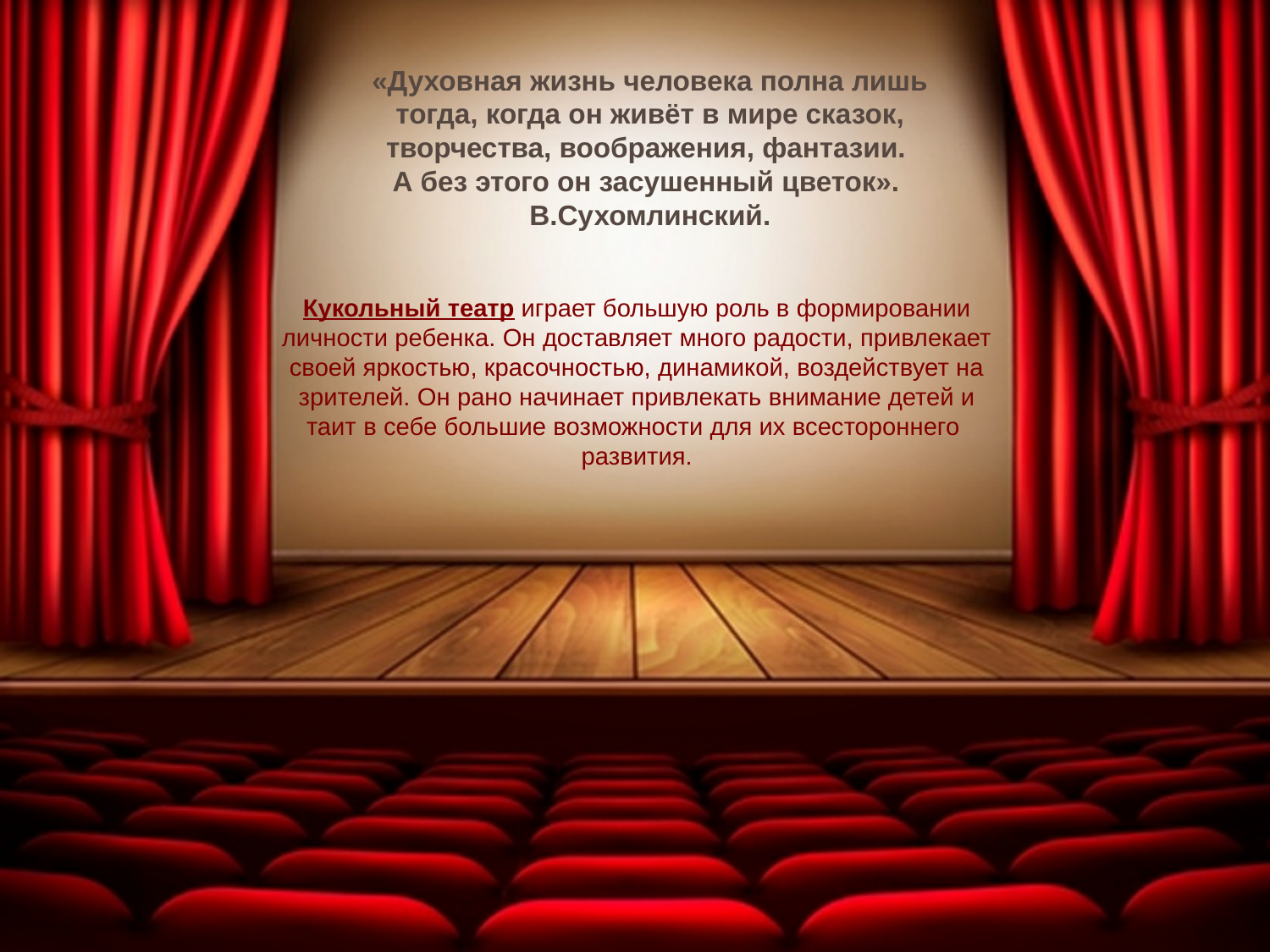

«Духовная жизнь человека полна лишь тогда, когда он живёт в мире сказок, творчества, воображения, фантазии.
А без этого он засушенный цветок».
В.Сухомлинский.
Кукольный театр играет большую роль в формировании личности ребенка. Он доставляет много радости, привлекает своей яркостью, красочностью, динамикой, воздействует на зрителей. Он рано начинает привлекать внимание детей и таит в себе большие возможности для их всестороннего  развития.